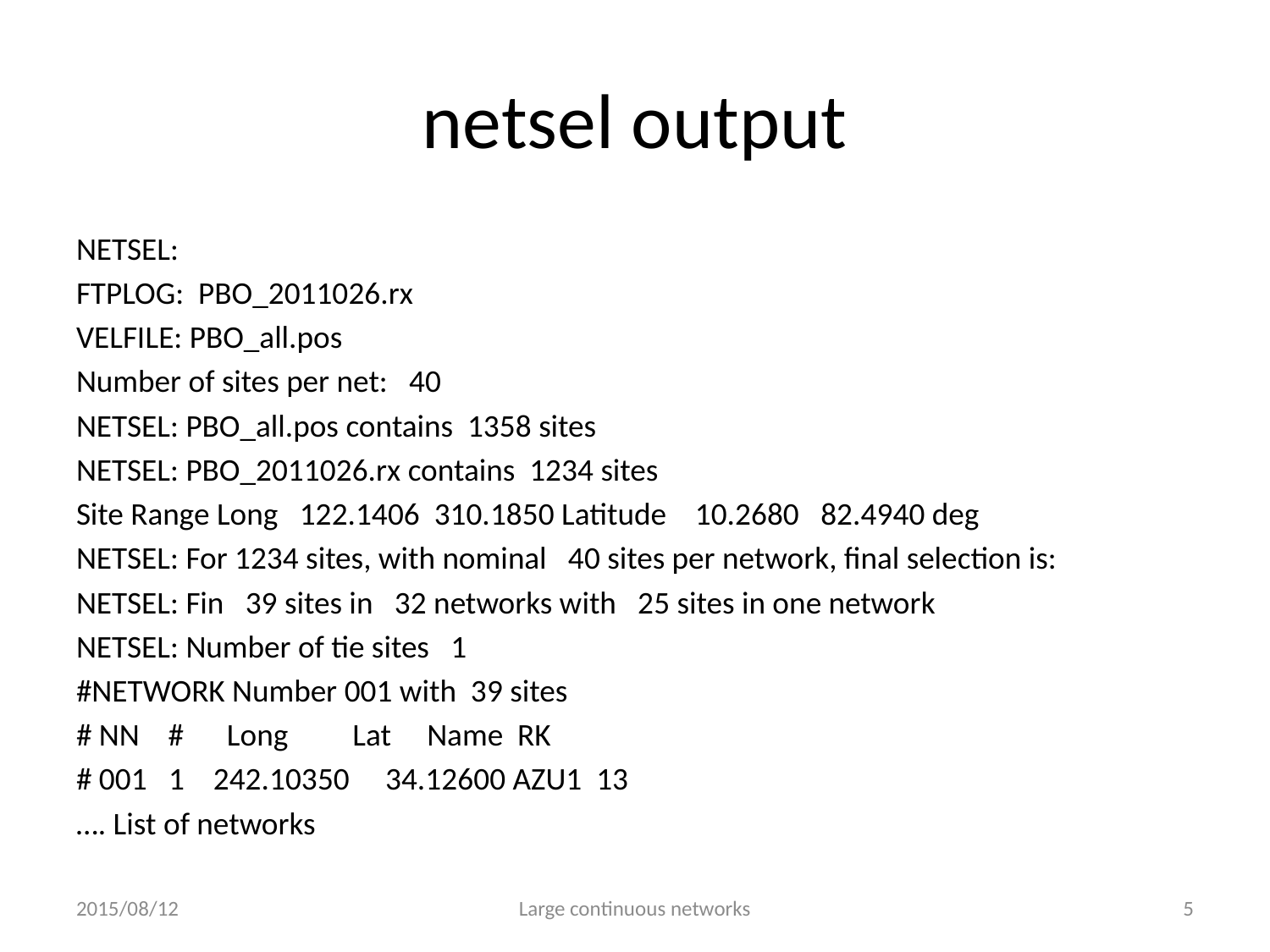

# netsel output
NETSEL:
FTPLOG:  PBO_2011026.rx
VELFILE: PBO_all.pos
Number of sites per net:   40
NETSEL: PBO_all.pos contains  1358 sites
NETSEL: PBO_2011026.rx contains  1234 sites
Site Range Long   122.1406  310.1850 Latitude    10.2680   82.4940 deg
NETSEL: For 1234 sites, with nominal   40 sites per network, final selection is:
NETSEL: Fin   39 sites in   32 networks with   25 sites in one network
NETSEL: Number of tie sites   1
#NETWORK Number 001 with  39 sites
# NN    #      Long         Lat     Name  RK
# 001   1    242.10350     34.12600 AZU1  13
…. List of networks
2015/08/12
Large continuous networks
5